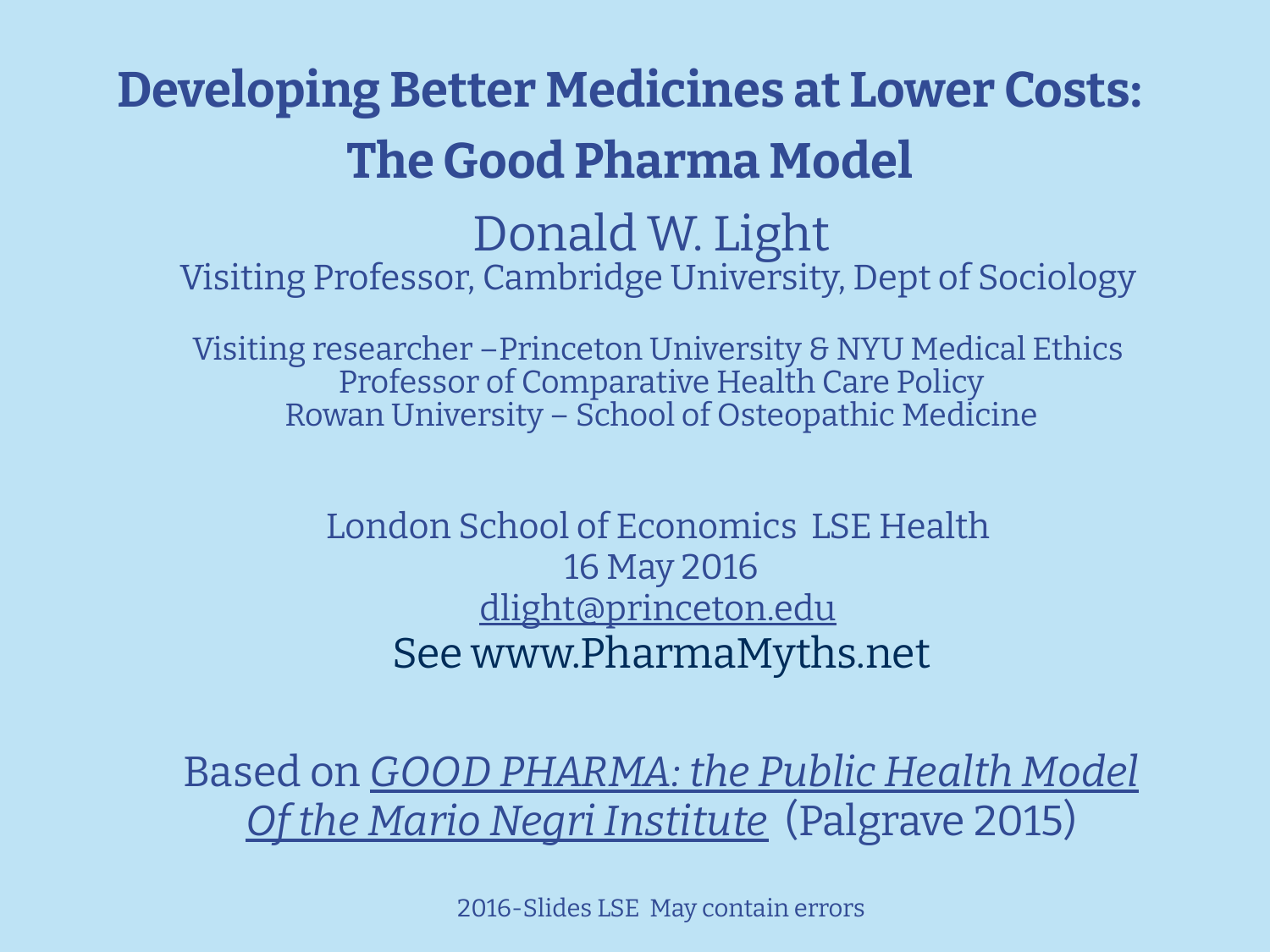

Developing Better Medicines at Lower Costs:
The Good Pharma Model
Donald W. Light
Visiting Professor, Cambridge University, Dept of Sociology

Visiting researcher –Princeton University & NYU Medical Ethics
Professor of Comparative Health Care Policy
Rowan University – School of Osteopathic Medicine

London School of Economics  LSE Health
16 May 2016
dlight@princeton.edu
See www.PharmaMyths.net

Based on GOOD PHARMA: the Public Health Model
Of the Mario Negri Institute  (Palgrave 2015)

2016-Slides LSE  May contain errors